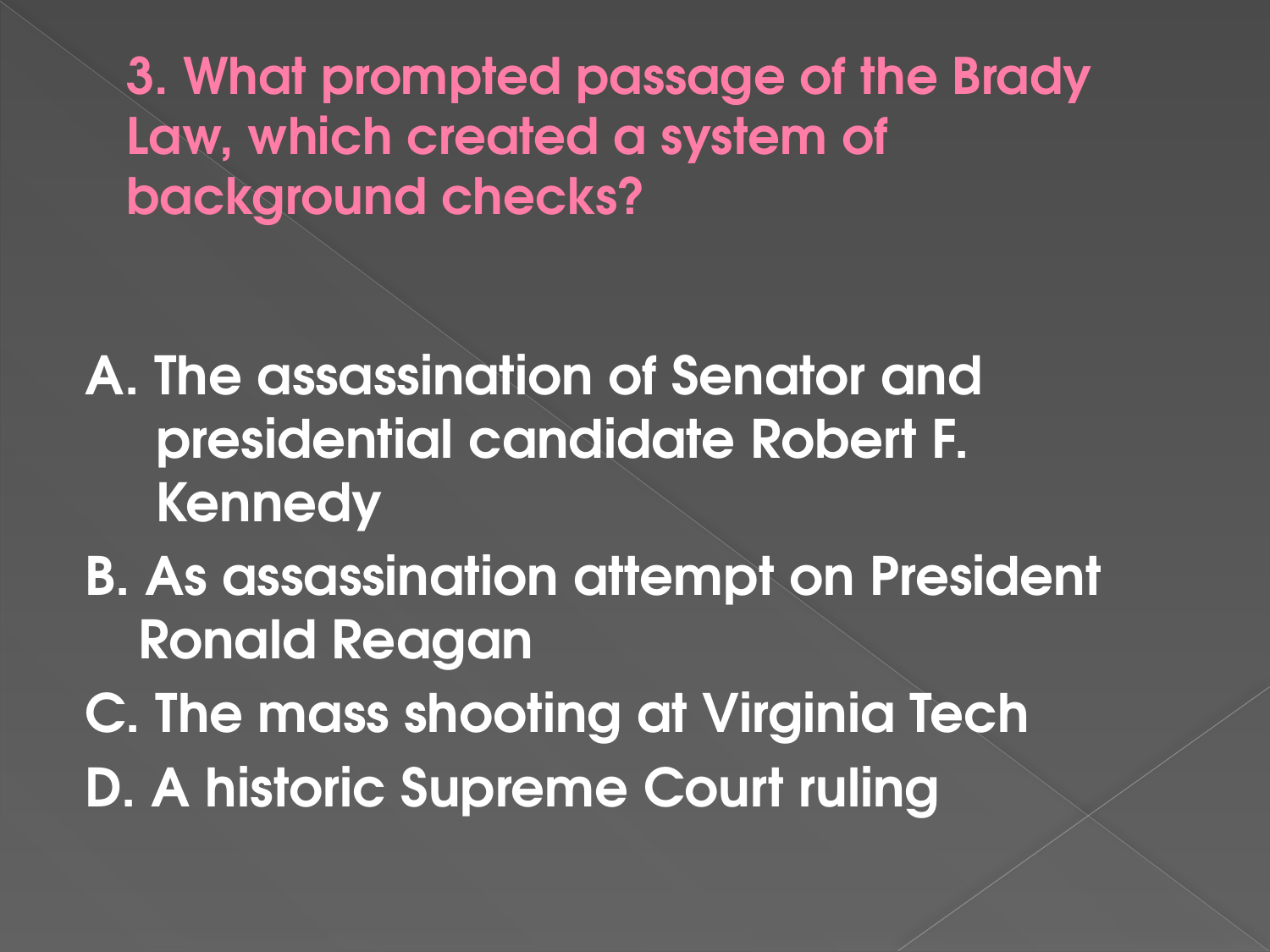

# 3. What prompted passage of the Brady Law, which created a system of background checks?

A. The assassination of Senator and presidential candidate Robert F. Kennedy
B. As assassination attempt on President Ronald Reagan
C. The mass shooting at Virginia Tech
D. A historic Supreme Court ruling